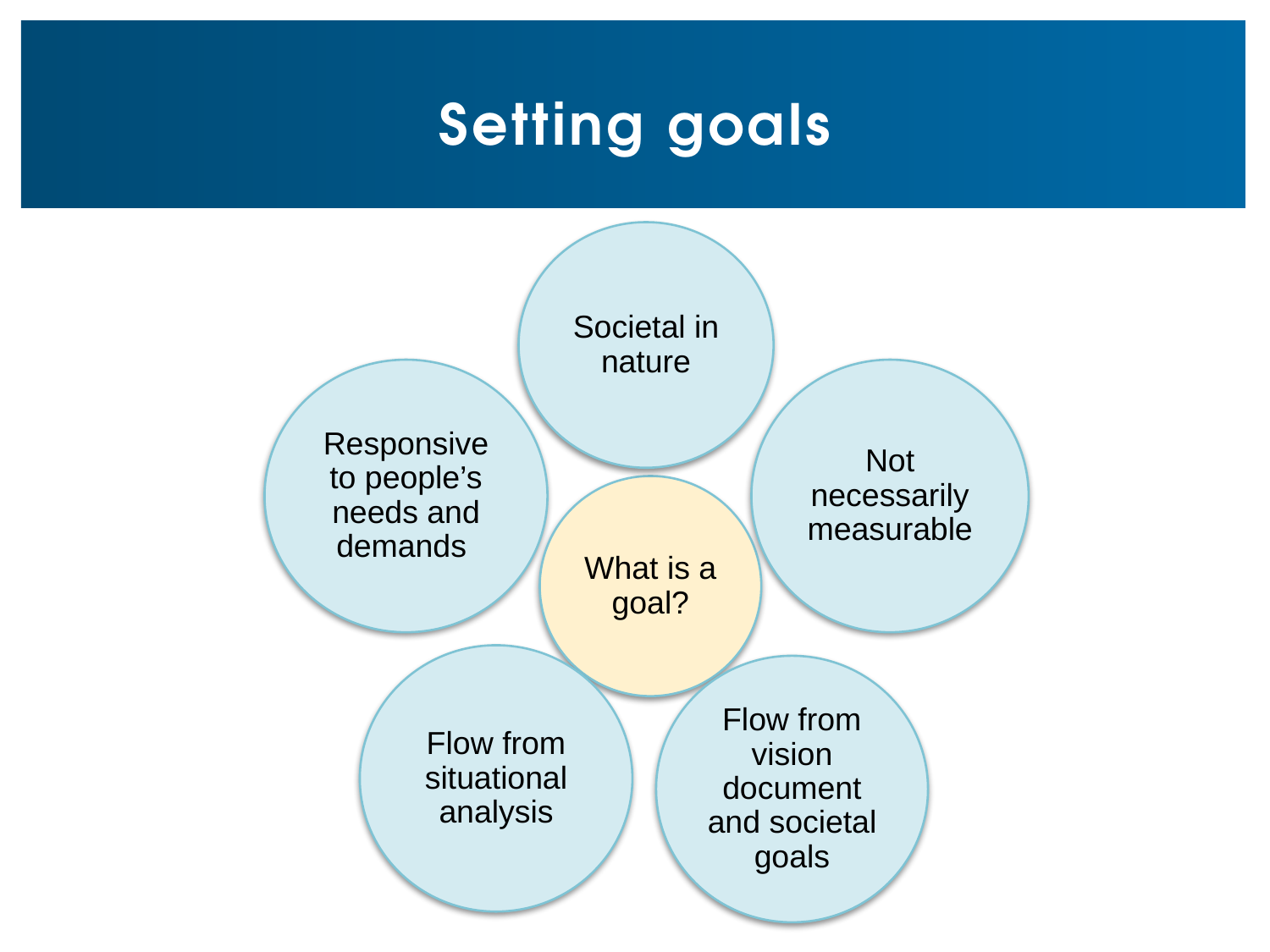

# Setting goals
What is a goal?
Societal in nature
Not necessarily measurable
Flow from vision document and societal goals
Flow from situational analysis
Responsive to people’s needs and demands